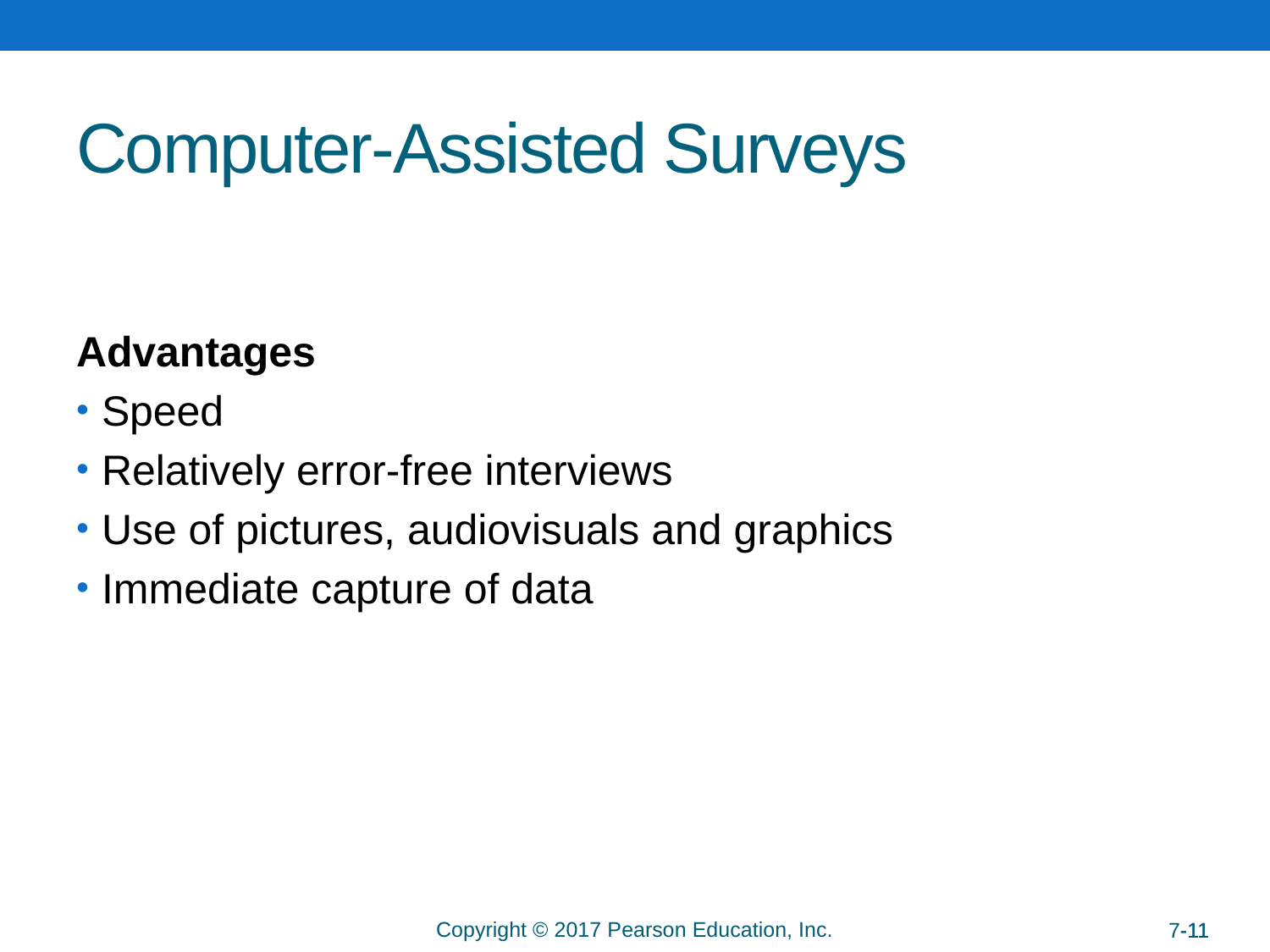

# Computer-Assisted Surveys
Advantages
Speed
Relatively error-free interviews
Use of pictures, audiovisuals and graphics
Immediate capture of data